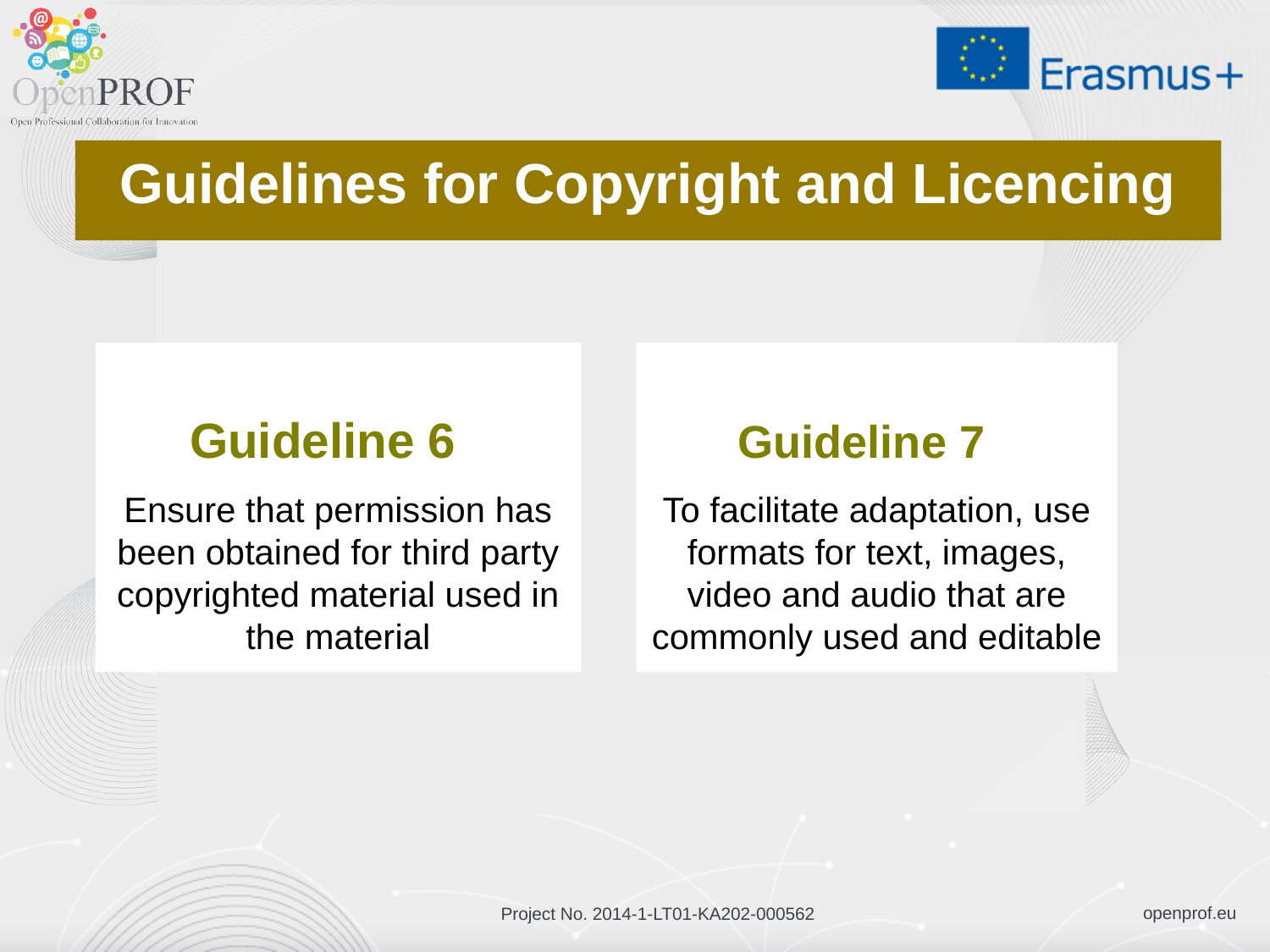

Guidelines for Copyright and Licencing
Guideline 6
Ensure that permission has been obtained for third party copyrighted material used in the material

Guideline 7
To facilitate adaptation, use formats for text, images, video and audio that are commonly used and editable